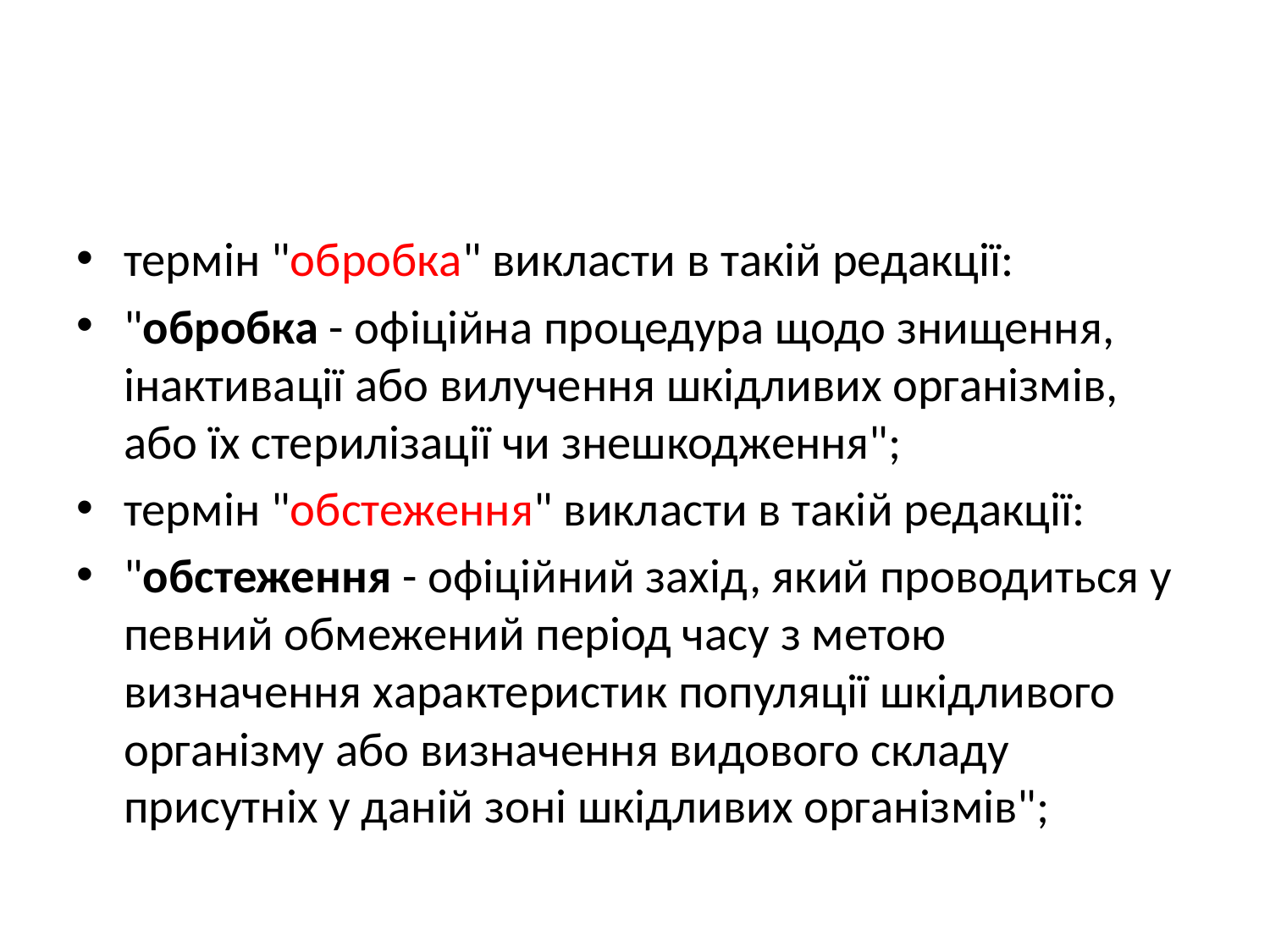

#
термін "обробка" викласти в такій редакції:
"обробка - офіційна процедура щодо знищення, інактивації або вилучення шкідливих організмів, або їх стерилізації чи знешкодження";
термін "обстеження" викласти в такій редакції:
"обстеження - офіційний захід, який проводиться у певний обмежений період часу з метою визначення характеристик популяції шкідливого організму або визначення видового складу присутніх у даній зоні шкідливих організмів";